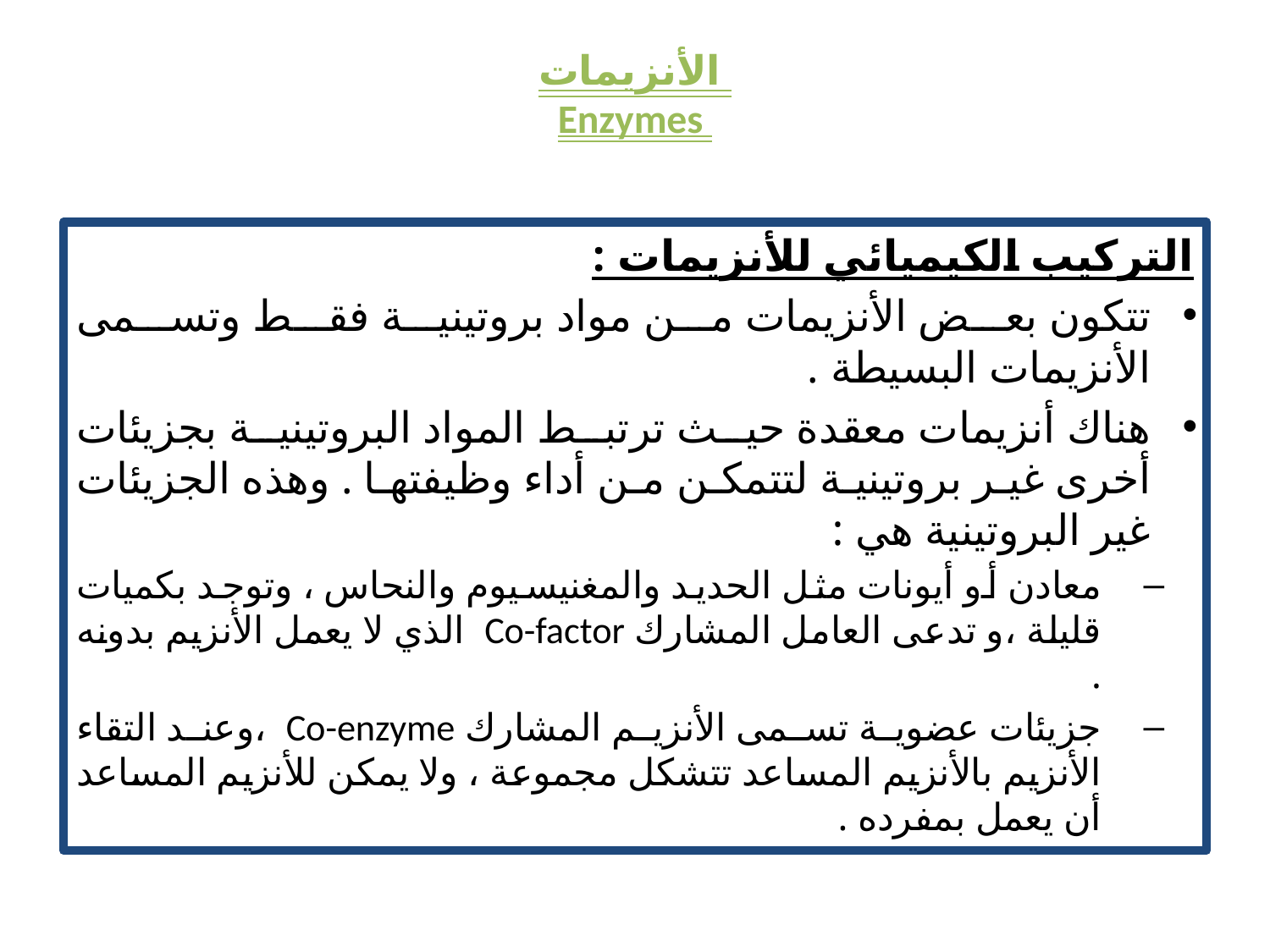

# الأنزيمات Enzymes
التركيب الكيميائي للأنزيمات :
تتكون بعض الأنزيمات من مواد بروتينية فقط وتسمى الأنزيمات البسيطة .
هناك أنزيمات معقدة حيث ترتبط المواد البروتينية بجزيئات أخرى غير بروتينية لتتمكن من أداء وظيفتها . وهذه الجزيئات غير البروتينية هي :
معادن أو أيونات مثل الحديد والمغنيسيوم والنحاس ، وتوجد بكميات قليلة ،و تدعى العامل المشارك Co-factor  الذي لا يعمل الأنزيم بدونه .
جزيئات عضوية تسمى الأنزيم المشارك Co-enzyme  ،وعند التقاء الأنزيم بالأنزيم المساعد تتشكل مجموعة ، ولا يمكن للأنزيم المساعد أن يعمل بمفرده .